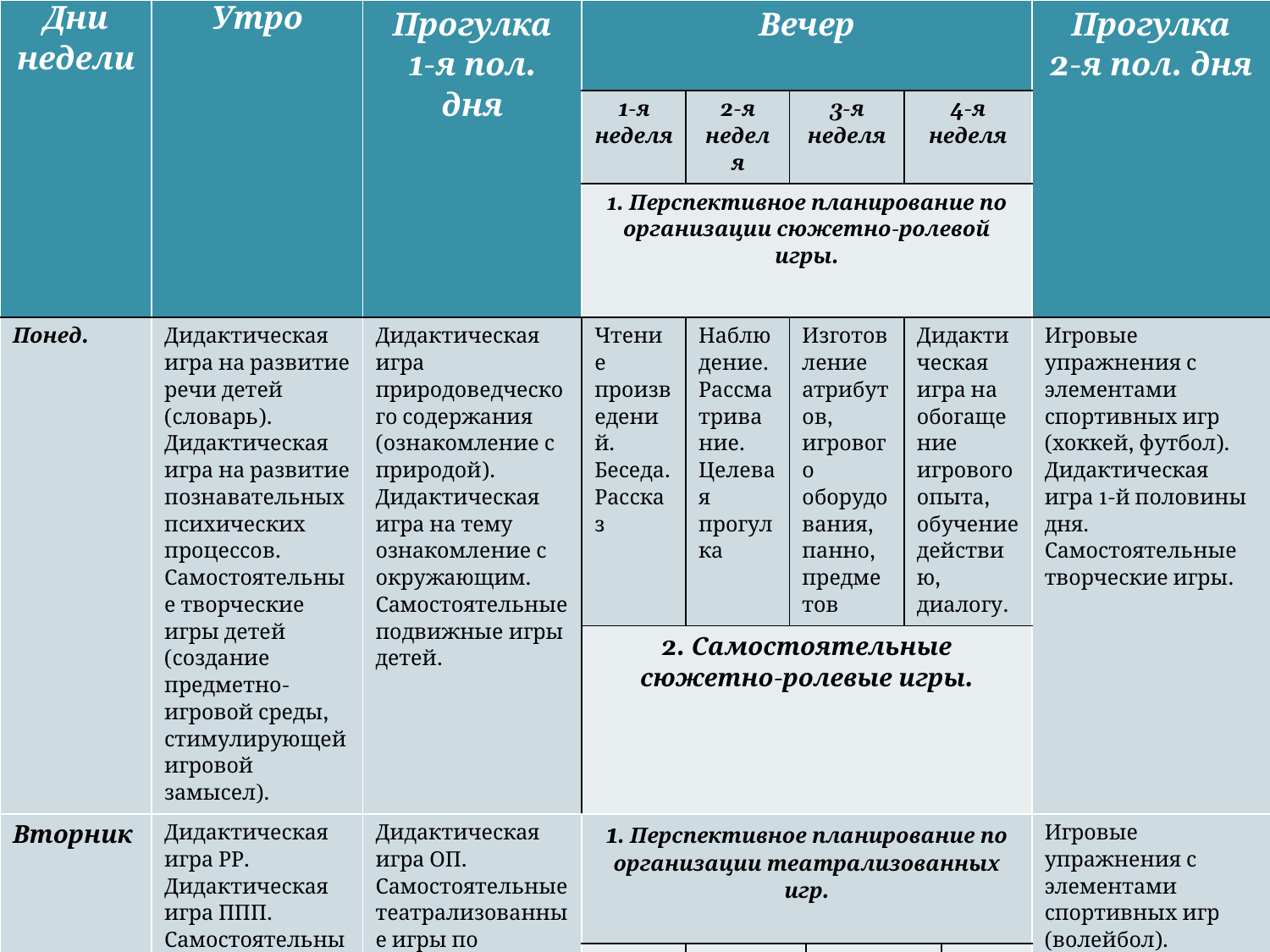

| Дни недели | Утро | Прогулка 1-я пол. дня | Вечер |  |  |  |  |  | Прогулка 2-я пол. дня |
| --- | --- | --- | --- | --- | --- | --- | --- | --- | --- |
|  |  |  | 1-я неделя | 2-я неделя | 3-я неделя |  | 4-я неделя |  |  |
|  |  |  | 1. Перспективное планирование по организации сюжетно-ролевой игры. |  |  |  |  |  |  |
| Понед. | Дидактическая игра на развитие речи детей (словарь). Дидактическая игра на развитие познавательных психических процессов. Самостоятельные творческие игры детей (создание предметно-игровой среды, стимулирующей игровой замысел). | Дидактическая игра природоведческого содержания (ознакомление с природой). Дидактическая игра на тему ознакомление с окружающим. Самостоятельные подвижные игры детей. | Чтение произведений. Беседа. Рассказ | Наблюдение. Рассматривание. Целевая прогулка | Изготовление атрибутов, игрового оборудования, панно, предметов |  | Дидактическая игра на обогащение игрового опыта, обучение действию, диалогу. |  | Игровые упражнения с элементами спортивных игр (хоккей, футбол). Дидактическая игра 1-й половины дня. Самостоятельные творческие игры. |
|  |  |  | 2. Самостоятельные сюжетно-ролевые игры. |  |  |  |  |  |  |
| Вторник | Дидактическая игра РР. Дидактическая игра ППП. Самостоятельные театрализованные игры по инициативе детей. | Дидактическая игра ОП. Самостоятельные театрализованные игры по инициативе детей. Подвижные игры | 1. Перспективное планирование по организации театрализованных игр. |  |  |  |  |  | Игровые упражнения с элементами спортивных игр (волейбол). Дидактическая игра 1-й половины дня. Самостоятельные творч. игры. Подвижные игры. |
|  |  |  | Чтение, беседа. | Работа над выразительностью речи и жестов. |  | Изготовление атрибутов, костюмов. |  | Показ театра |  |
|  |  |  | 2. Самостоятельные театрализованные игры по инициативе детей |  |  |  |  |  |  |
#